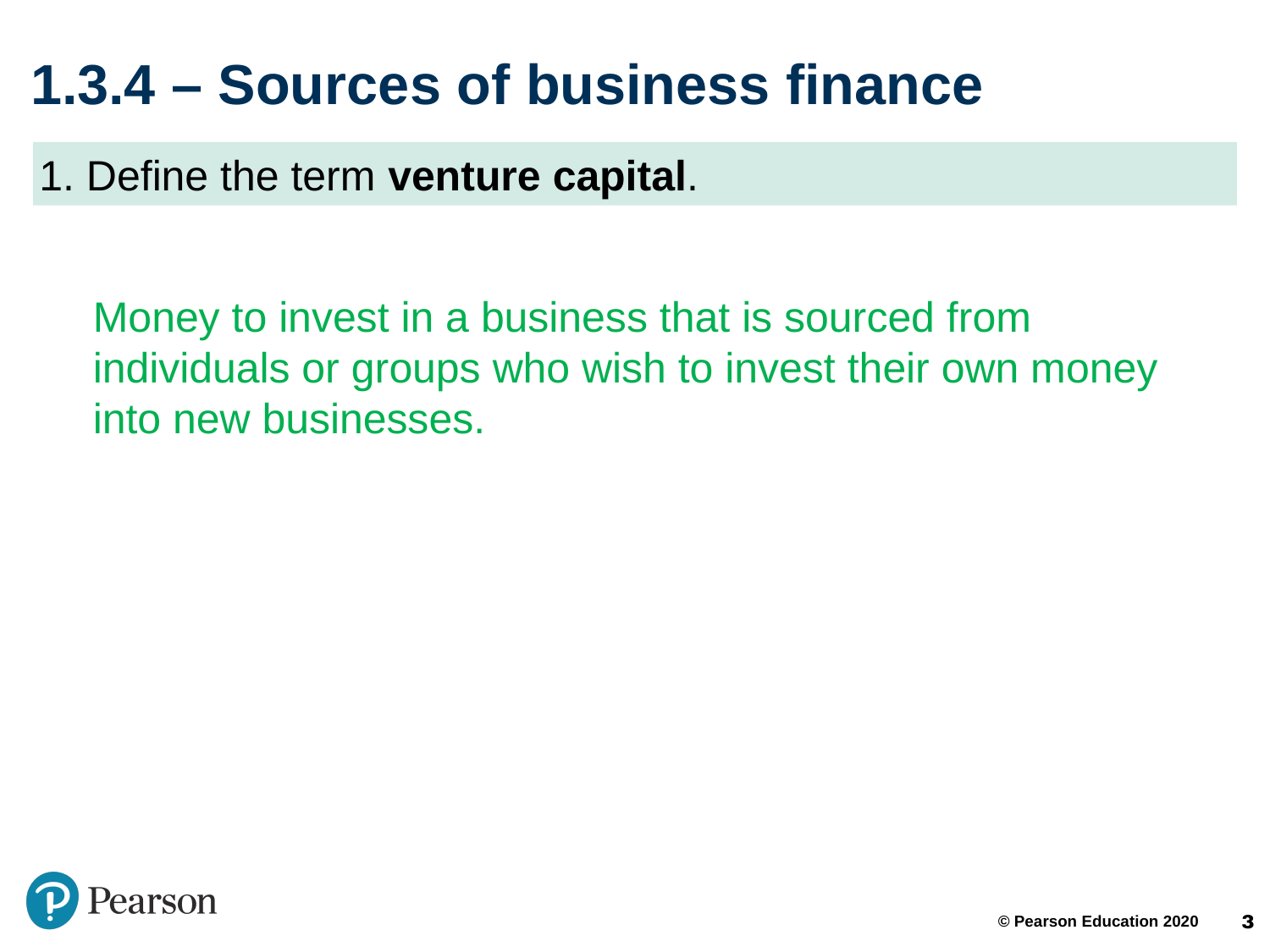

# 1.3.4 – Sources of business finance
1. Define the term venture capital.
Money to invest in a business that is sourced from individuals or groups who wish to invest their own money into new businesses.

3